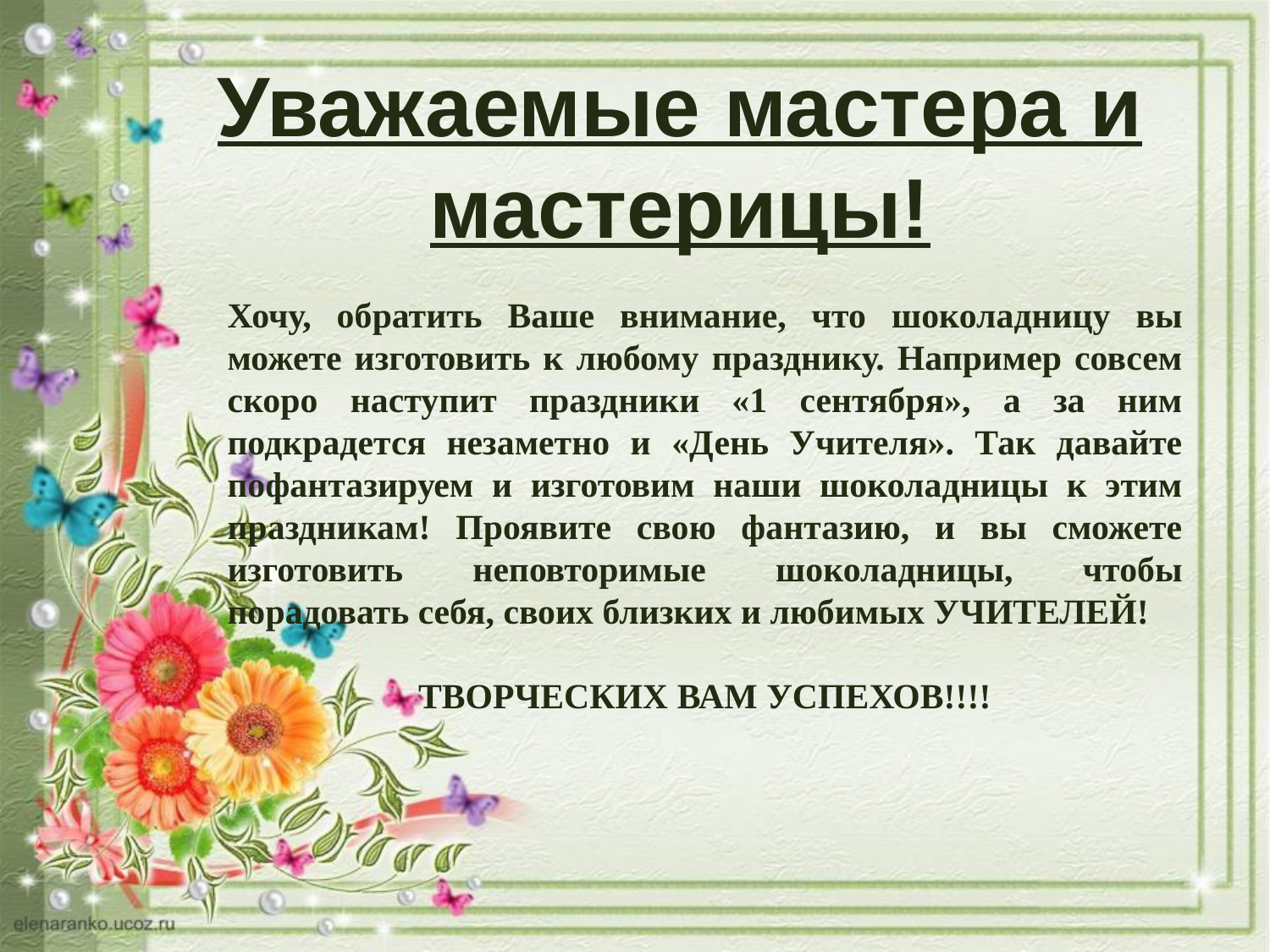

Уважаемые мастера и мастерицы!
Хочу, обратить Ваше внимание, что шоколадницу вы можете изготовить к любому празднику. Например совсем скоро наступит праздники «1 сентября», а за ним подкрадется незаметно и «День Учителя». Так давайте пофантазируем и изготовим наши шоколадницы к этим праздникам! Проявите свою фантазию, и вы сможете изготовить неповторимые шоколадницы, чтобы порадовать себя, своих близких и любимых УЧИТЕЛЕЙ!

ТВОРЧЕСКИХ ВАМ УСПЕХОВ!!!!